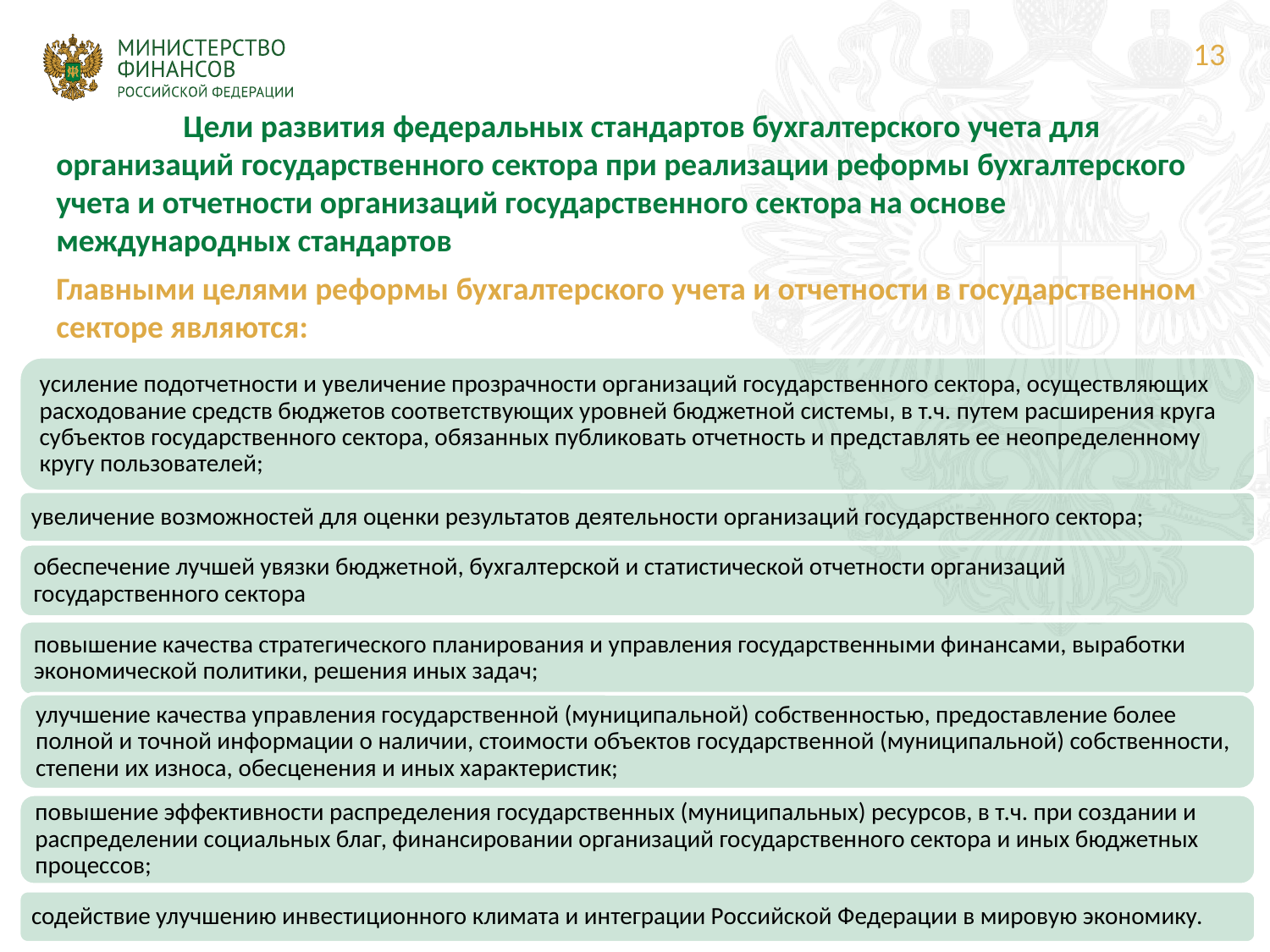

13
	Цели развития федеральных стандартов бухгалтерского учета для организаций государственного сектора при реализации реформы бухгалтерского учета и отчетности организаций государственного сектора на основе международных стандартов
Главными целями реформы бухгалтерского учета и отчетности в государственном секторе являются:
усиление подотчетности и увеличение прозрачности организаций государственного сектора, осуществляющих расходование средств бюджетов соответствующих уровней бюджетной системы, в т.ч. путем расширения круга субъектов государственного сектора, обязанных публиковать отчетность и представлять ее неопределенному кругу пользователей;
увеличение возможностей для оценки результатов деятельности организаций государственного сектора;
обеспечение лучшей увязки бюджетной, бухгалтерской и статистической отчетности организаций государственного сектора
повышение качества стратегического планирования и управления государственными финансами, выработки экономической политики, решения иных задач;
улучшение качества управления государственной (муниципальной) собственностью, предоставление более полной и точной информации о наличии, стоимости объектов государственной (муниципальной) собственности, степени их износа, обесценения и иных характеристик;
повышение эффективности распределения государственных (муниципальных) ресурсов, в т.ч. при создании и распределении социальных благ, финансировании организаций государственного сектора и иных бюджетных процессов;
содействие улучшению инвестиционного климата и интеграции Российской Федерации в мировую экономику.